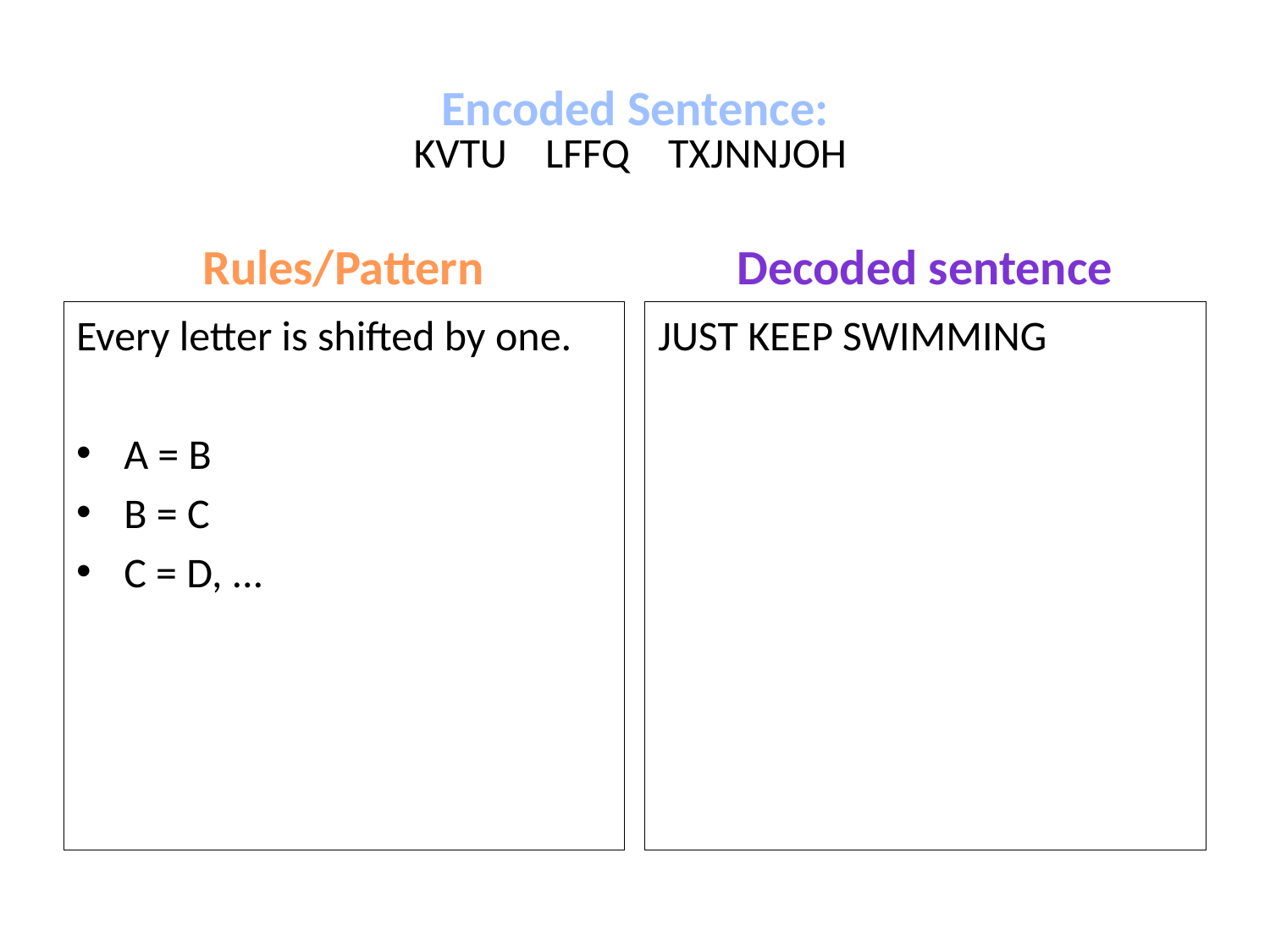

# KVTU    LFFQ    TXJNNJOH
Encoded Sentence:
Rules/Pattern
Decoded sentence
Every letter is shifted by one.

A = B
B = C
C = D, ...
JUST KEEP SWIMMING